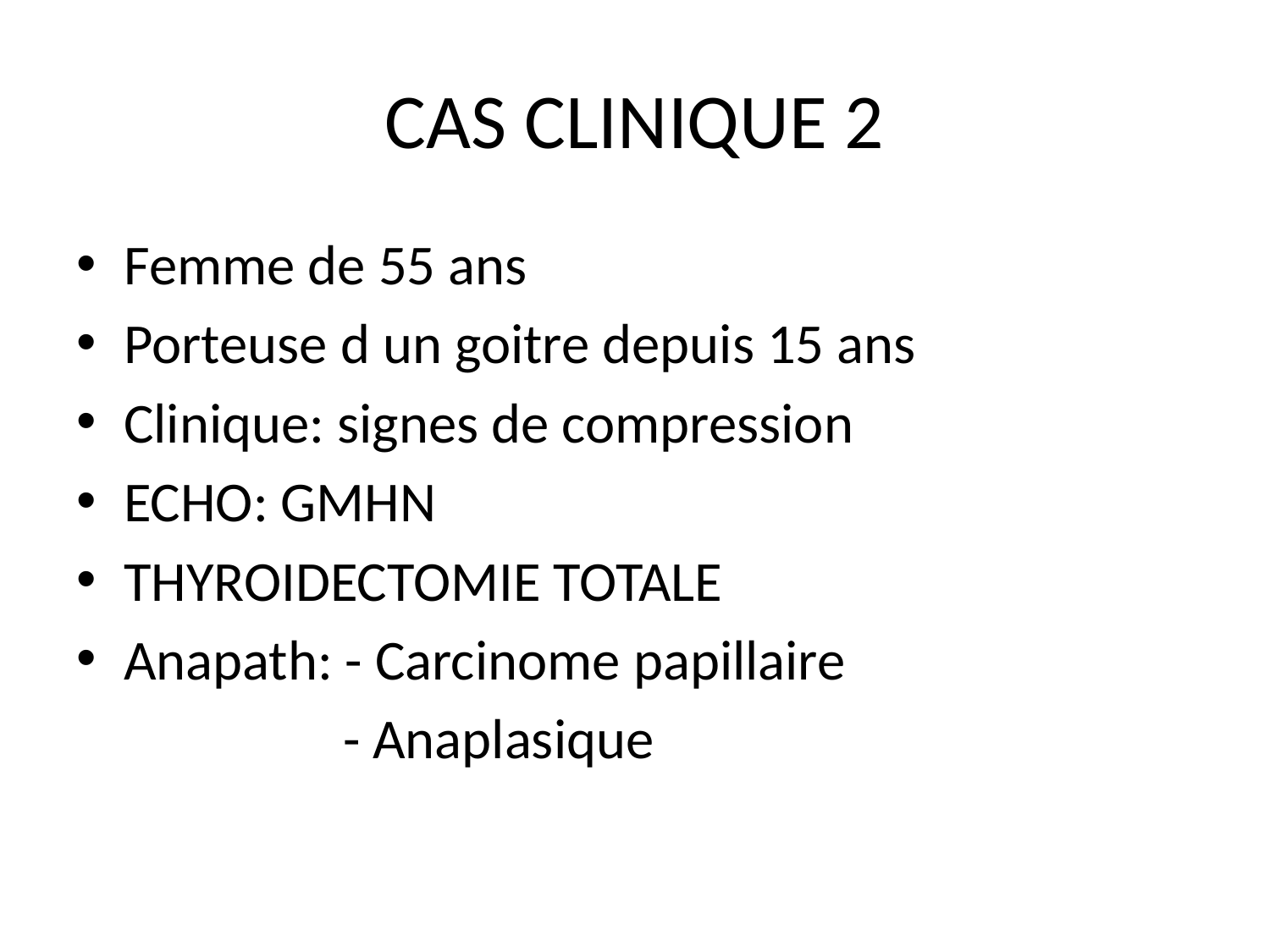

# CAS CLINIQUE 2
Femme de 55 ans
Porteuse d un goitre depuis 15 ans
Clinique: signes de compression
ECHO: GMHN
THYROIDECTOMIE TOTALE
Anapath: - Carcinome papillaire
                     - Anaplasique